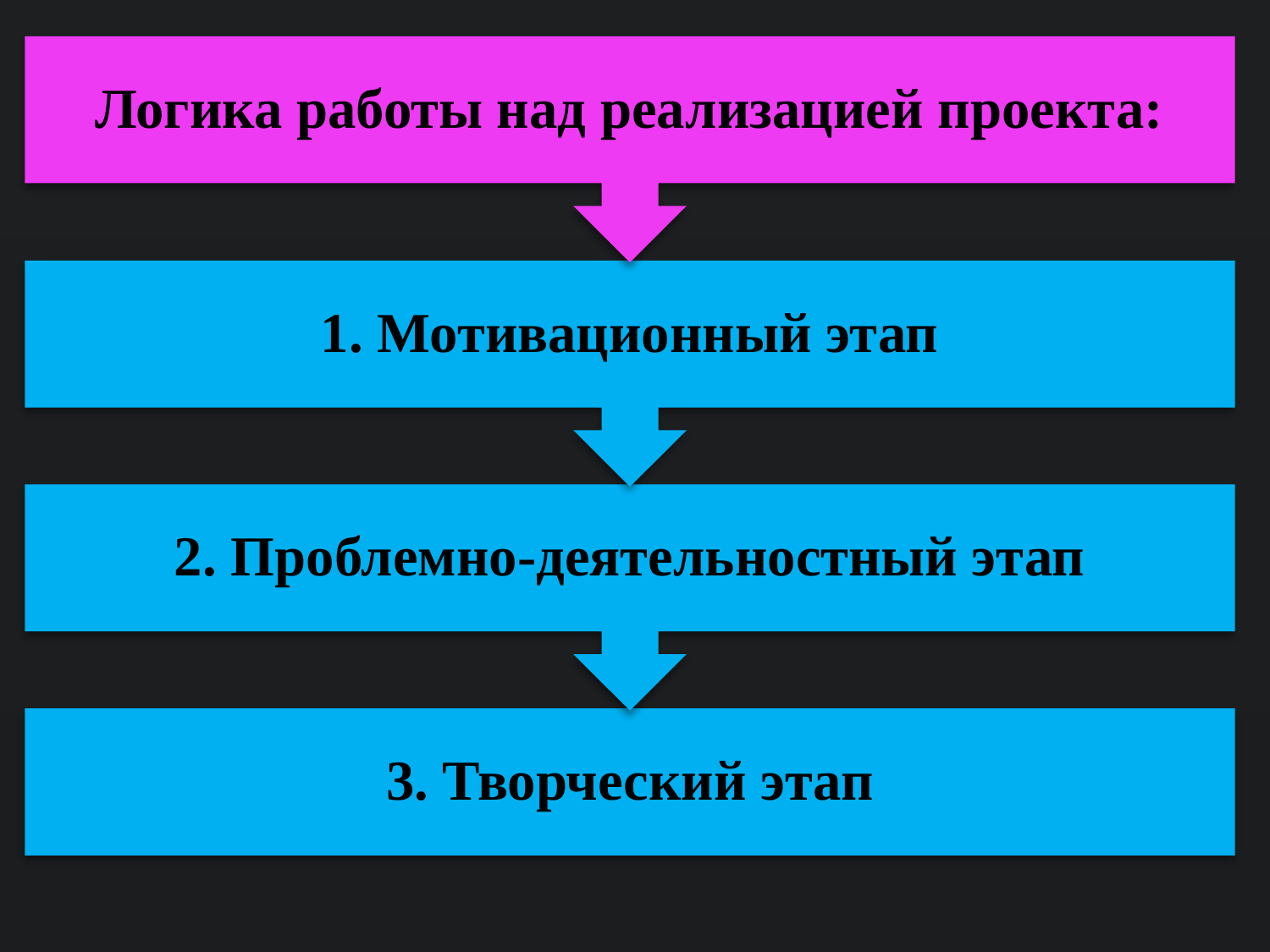

3. Творческий этап
2. Проблемно-деятельностный этап
1. Мотивационный этап
Логика работы над реализацией проекта: